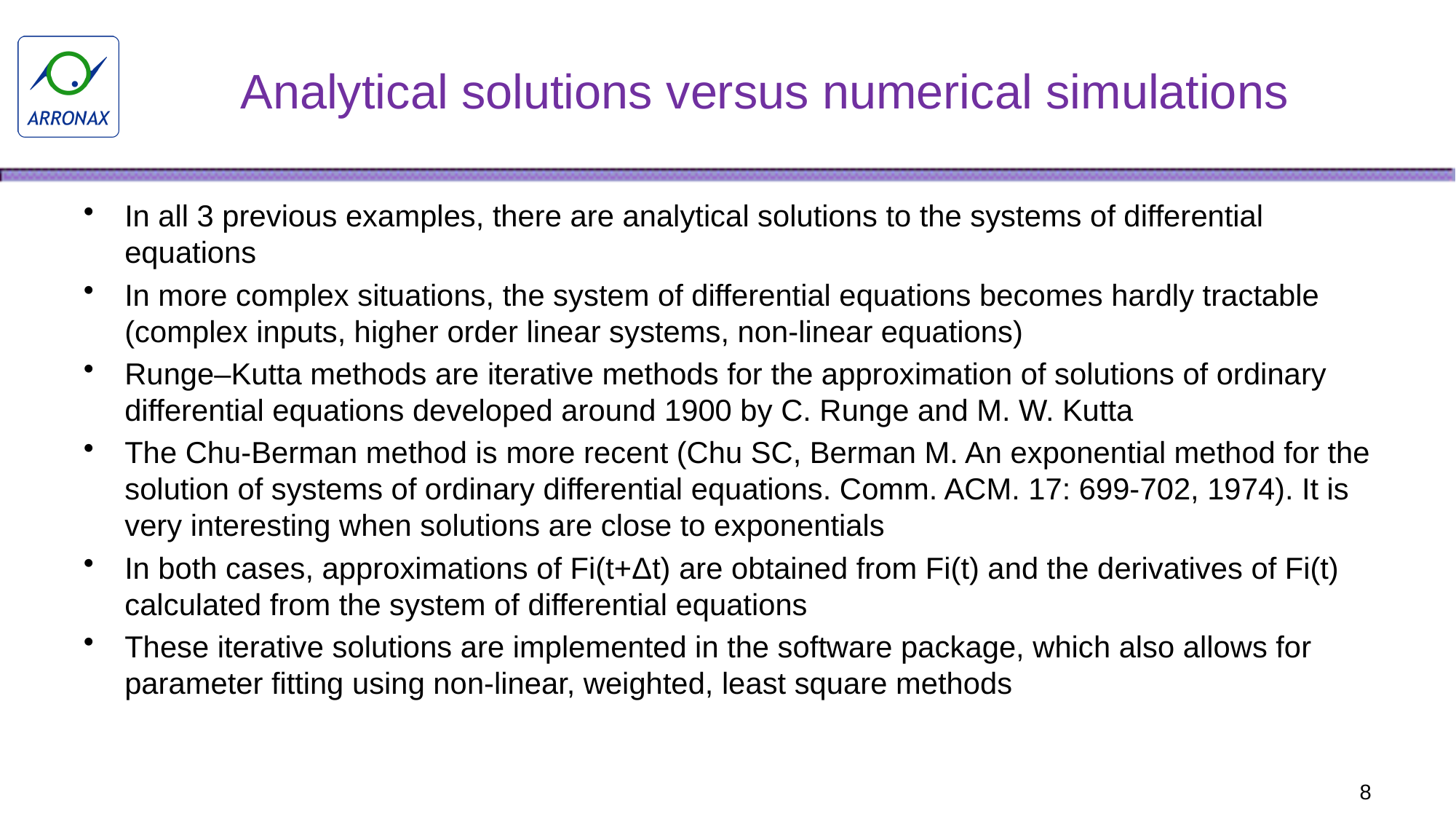

# Analytical solutions versus numerical simulations
In all 3 previous examples, there are analytical solutions to the systems of differential equations
In more complex situations, the system of differential equations becomes hardly tractable (complex inputs, higher order linear systems, non-linear equations)
Runge–Kutta methods are iterative methods for the approximation of solutions of ordinary differential equations developed around 1900 by C. Runge and M. W. Kutta
The Chu-Berman method is more recent (Chu SC, Berman M. An exponential method for the solution of systems of ordinary differential equations. Comm. ACM. 17: 699-702, 1974). It is very interesting when solutions are close to exponentials
In both cases, approximations of Fi(t+Δt) are obtained from Fi(t) and the derivatives of Fi(t) calculated from the system of differential equations
These iterative solutions are implemented in the software package, which also allows for parameter fitting using non-linear, weighted, least square methods
8